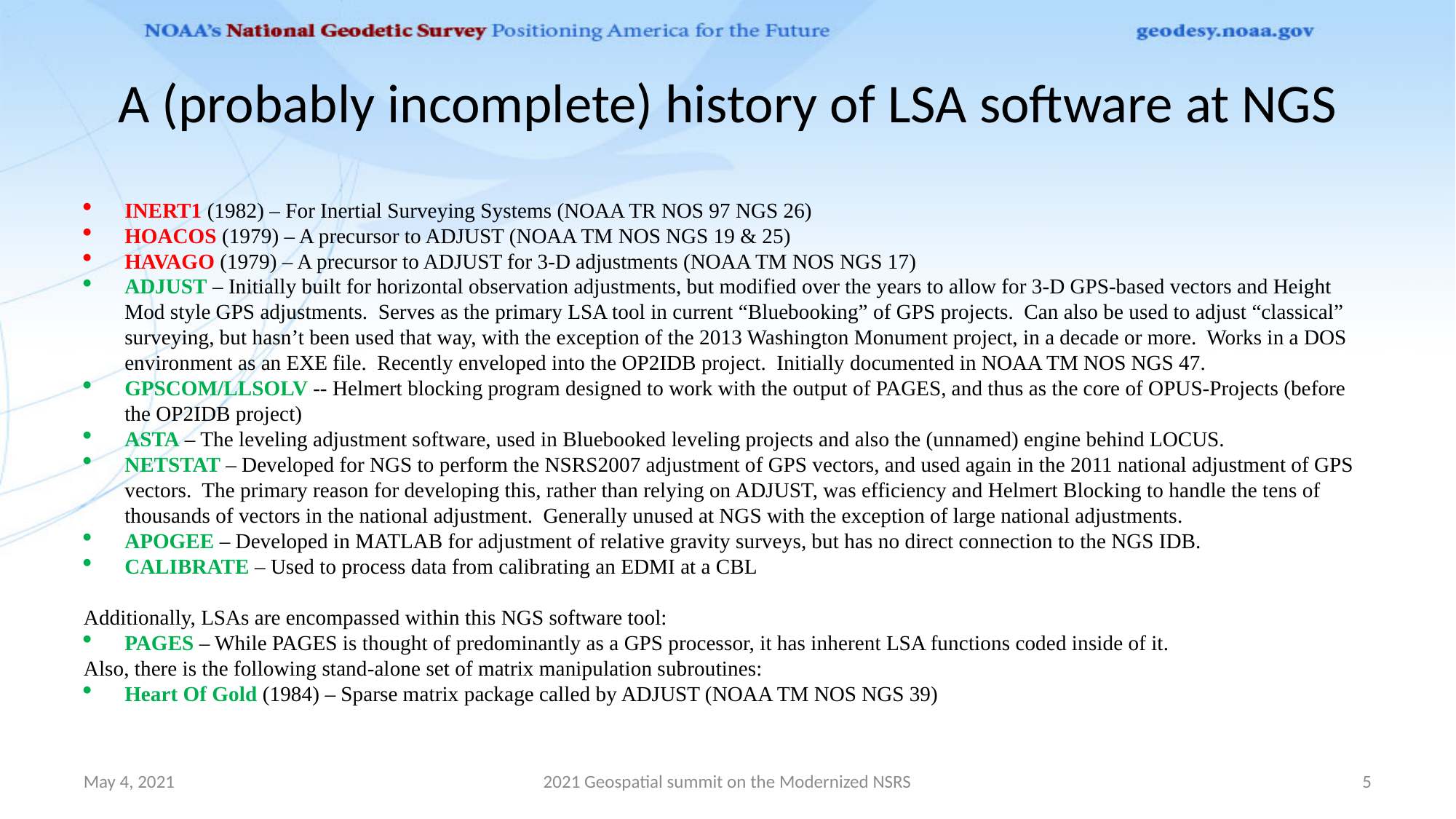

# A (probably incomplete) history of LSA software at NGS
INERT1 (1982) – For Inertial Surveying Systems (NOAA TR NOS 97 NGS 26)
HOACOS (1979) – A precursor to ADJUST (NOAA TM NOS NGS 19 & 25)
HAVAGO (1979) – A precursor to ADJUST for 3-D adjustments (NOAA TM NOS NGS 17)
ADJUST – Initially built for horizontal observation adjustments, but modified over the years to allow for 3-D GPS-based vectors and Height Mod style GPS adjustments.  Serves as the primary LSA tool in current “Bluebooking” of GPS projects.  Can also be used to adjust “classical” surveying, but hasn’t been used that way, with the exception of the 2013 Washington Monument project, in a decade or more.  Works in a DOS environment as an EXE file.  Recently enveloped into the OP2IDB project.  Initially documented in NOAA TM NOS NGS 47.
GPSCOM/LLSOLV -- Helmert blocking program designed to work with the output of PAGES, and thus as the core of OPUS-Projects (before the OP2IDB project)
ASTA – The leveling adjustment software, used in Bluebooked leveling projects and also the (unnamed) engine behind LOCUS.
NETSTAT – Developed for NGS to perform the NSRS2007 adjustment of GPS vectors, and used again in the 2011 national adjustment of GPS vectors.  The primary reason for developing this, rather than relying on ADJUST, was efficiency and Helmert Blocking to handle the tens of thousands of vectors in the national adjustment.  Generally unused at NGS with the exception of large national adjustments.
APOGEE – Developed in MATLAB for adjustment of relative gravity surveys, but has no direct connection to the NGS IDB.
CALIBRATE – Used to process data from calibrating an EDMI at a CBL

Additionally, LSAs are encompassed within this NGS software tool:
PAGES – While PAGES is thought of predominantly as a GPS processor, it has inherent LSA functions coded inside of it.
Also, there is the following stand-alone set of matrix manipulation subroutines:
Heart Of Gold (1984) – Sparse matrix package called by ADJUST (NOAA TM NOS NGS 39)

May 4, 2021
2021 Geospatial summit on the Modernized NSRS
5